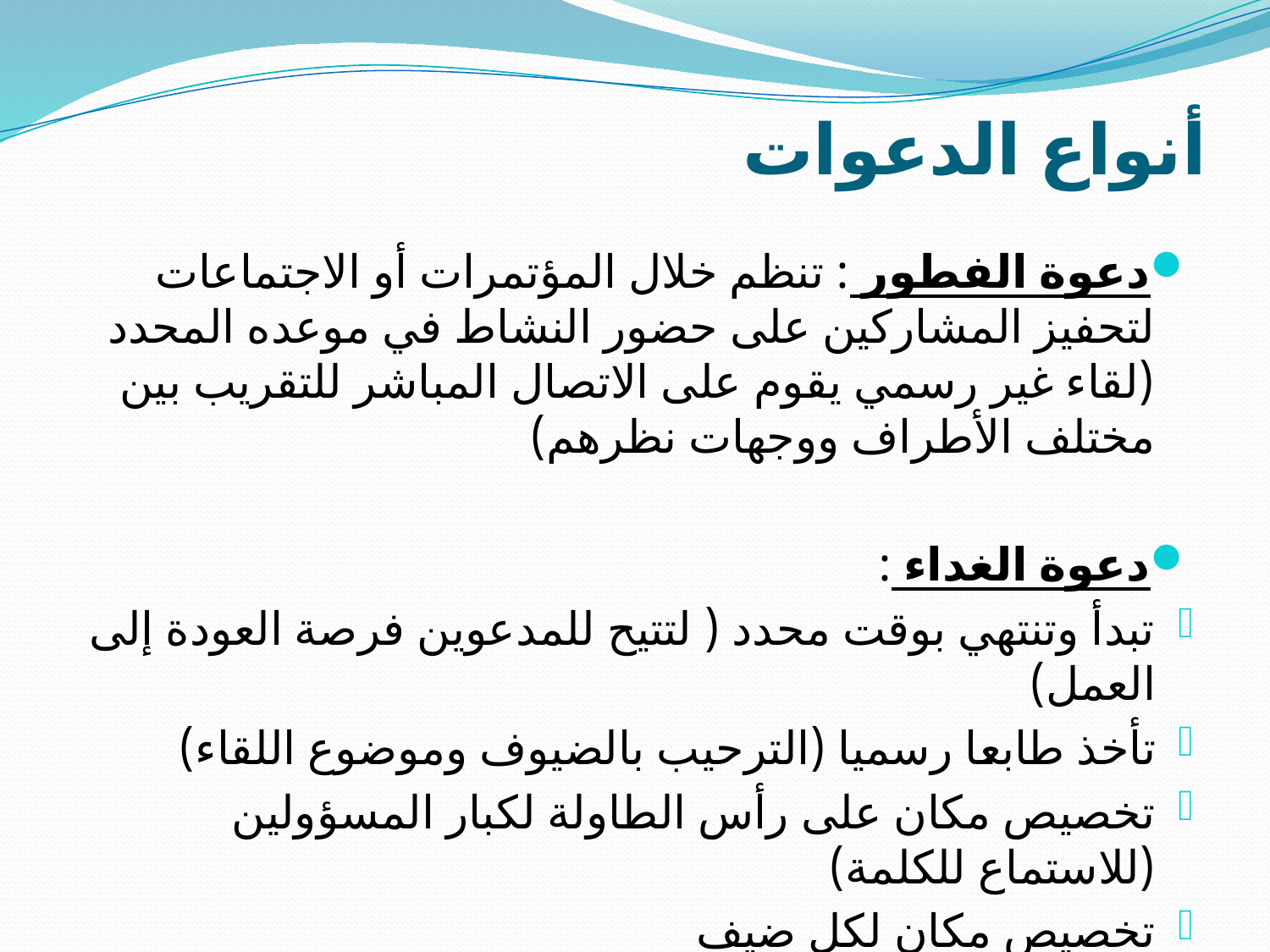

# أنواع الدعوات
دعوة الفطور : تنظم خلال المؤتمرات أو الاجتماعات لتحفيز المشاركين على حضور النشاط في موعده المحدد (لقاء غير رسمي يقوم على الاتصال المباشر للتقريب بين مختلف الأطراف ووجهات نظرهم)

دعوة الغداء :
تبدأ وتنتهي بوقت محدد ( لتتيح للمدعوين فرصة العودة إلى العمل)
تأخذ طابعا رسميا (الترحيب بالضيوف وموضوع اللقاء)
تخصيص مكان على رأس الطاولة لكبار المسؤولين (للاستماع للكلمة)
تخصيص مكان لكل ضيف